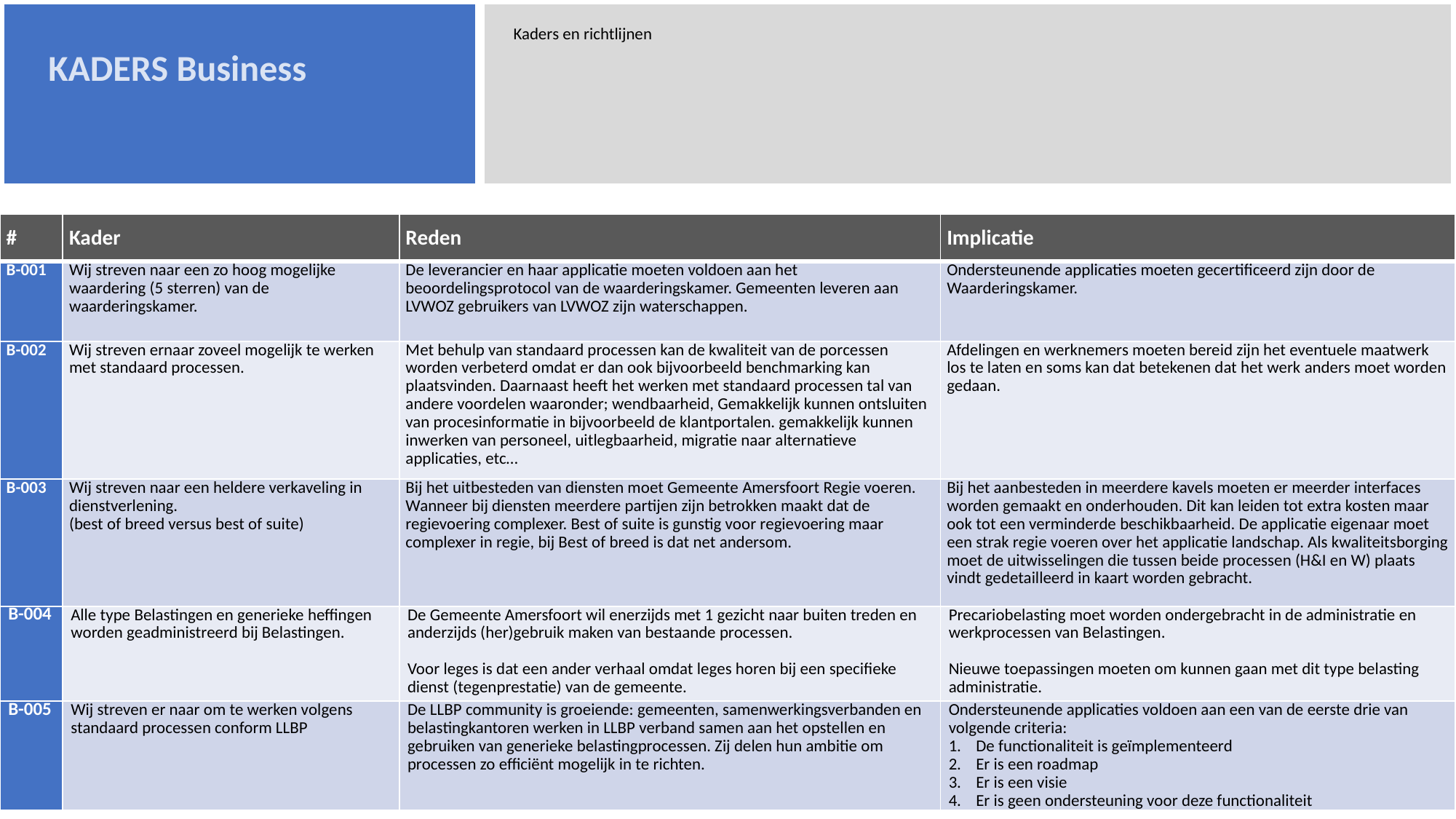

Kaders en richtlijnen

# KADERS Business
| # | Kader | Reden | Implicatie |
| --- | --- | --- | --- |
| B-001 | Wij streven naar een zo hoog mogelijke waardering (5 sterren) van de waarderingskamer. | De leverancier en haar applicatie moeten voldoen aan het beoordelingsprotocol van de waarderingskamer. Gemeenten leveren aan LVWOZ gebruikers van LVWOZ zijn waterschappen. | Ondersteunende applicaties moeten gecertificeerd zijn door de Waarderingskamer. |
| B-002 | Wij streven ernaar zoveel mogelijk te werken met standaard processen. | Met behulp van standaard processen kan de kwaliteit van de porcessen worden verbeterd omdat er dan ook bijvoorbeeld benchmarking kan plaatsvinden. Daarnaast heeft het werken met standaard processen tal van andere voordelen waaronder; wendbaarheid, Gemakkelijk kunnen ontsluiten van procesinformatie in bijvoorbeeld de klantportalen. gemakkelijk kunnen inwerken van personeel, uitlegbaarheid, migratie naar alternatieve applicaties, etc… | Afdelingen en werknemers moeten bereid zijn het eventuele maatwerk los te laten en soms kan dat betekenen dat het werk anders moet worden gedaan. |
| B-003 | Wij streven naar een heldere verkaveling in dienstverlening. (best of breed versus best of suite) | Bij het uitbesteden van diensten moet Gemeente Amersfoort Regie voeren. Wanneer bij diensten meerdere partijen zijn betrokken maakt dat de regievoering complexer. Best of suite is gunstig voor regievoering maar complexer in regie, bij Best of breed is dat net andersom. | Bij het aanbesteden in meerdere kavels moeten er meerder interfaces worden gemaakt en onderhouden. Dit kan leiden tot extra kosten maar ook tot een verminderde beschikbaarheid. De applicatie eigenaar moet een strak regie voeren over het applicatie landschap. Als kwaliteitsborging moet de uitwisselingen die tussen beide processen (H&I en W) plaats vindt gedetailleerd in kaart worden gebracht. |
| B-004 | Alle type Belastingen en generieke heffingen worden geadministreerd bij Belastingen. | De Gemeente Amersfoort wil enerzijds met 1 gezicht naar buiten treden en anderzijds (her)gebruik maken van bestaande processen. Voor leges is dat een ander verhaal omdat leges horen bij een specifieke dienst (tegenprestatie) van de gemeente. | Precariobelasting moet worden ondergebracht in de administratie en werkprocessen van Belastingen. Nieuwe toepassingen moeten om kunnen gaan met dit type belasting administratie. |
| B-005 | Wij streven er naar om te werken volgens standaard processen conform LLBP | De LLBP community is groeiende: gemeenten, samenwerkingsverbanden en belastingkantoren werken in LLBP verband samen aan het opstellen en gebruiken van generieke belastingprocessen. Zij delen hun ambitie om processen zo efficiënt mogelijk in te richten. | Ondersteunende applicaties voldoen aan een van de eerste drie van volgende criteria: De functionaliteit is geïmplementeerd Er is een roadmap Er is een visie Er is geen ondersteuning voor deze functionaliteit |